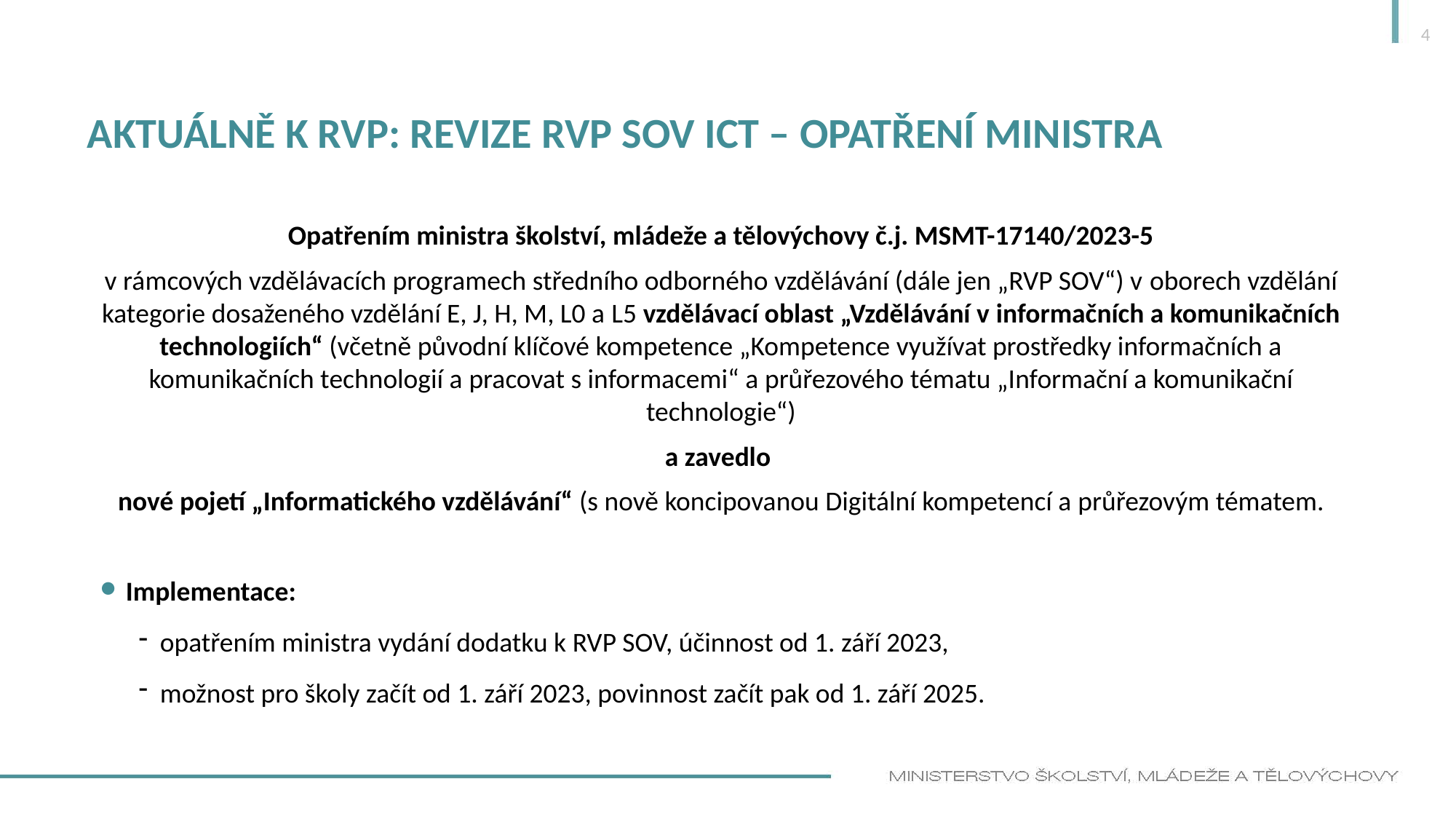

4
# Aktuálně k rvp: Revize rvp sov ict – opatření ministra
Opatřením ministra školství, mládeže a tělovýchovy č.j. MSMT-17140/2023-5
v rámcových vzdělávacích programech středního odborného vzdělávání (dále jen „RVP SOV“) v oborech vzdělání kategorie dosaženého vzdělání E, J, H, M, L0 a L5 vzdělávací oblast „Vzdělávání v informačních a komunikačních technologiích“ (včetně původní klíčové kompetence „Kompetence využívat prostředky informačních a komunikačních technologií a pracovat s informacemi“ a průřezového tématu „Informační a komunikační technologie“)
a zavedlo
nové pojetí „Informatického vzdělávání“ (s nově koncipovanou Digitální kompetencí a průřezovým tématem.

Implementace:
opatřením ministra vydání dodatku k RVP SOV, účinnost od 1. září 2023,
možnost pro školy začít od 1. září 2023, povinnost začít pak od 1. září 2025.